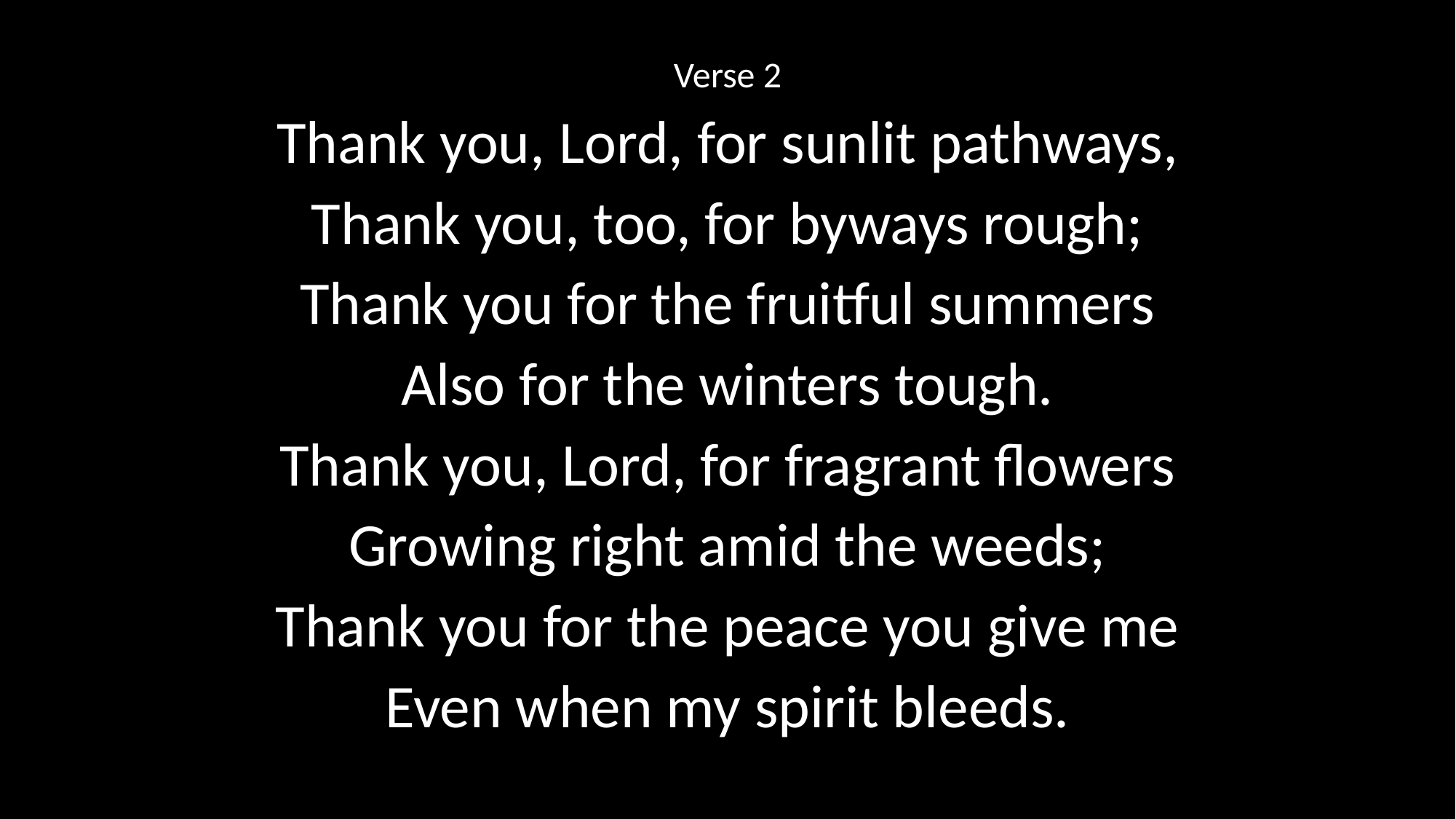

Verse 2
Thank you, Lord, for sunlit pathways,
Thank you, too, for byways rough;
Thank you for the fruitful summers
Also for the winters tough.
Thank you, Lord, for fragrant flowers
Growing right amid the weeds;
Thank you for the peace you give me
Even when my spirit bleeds.